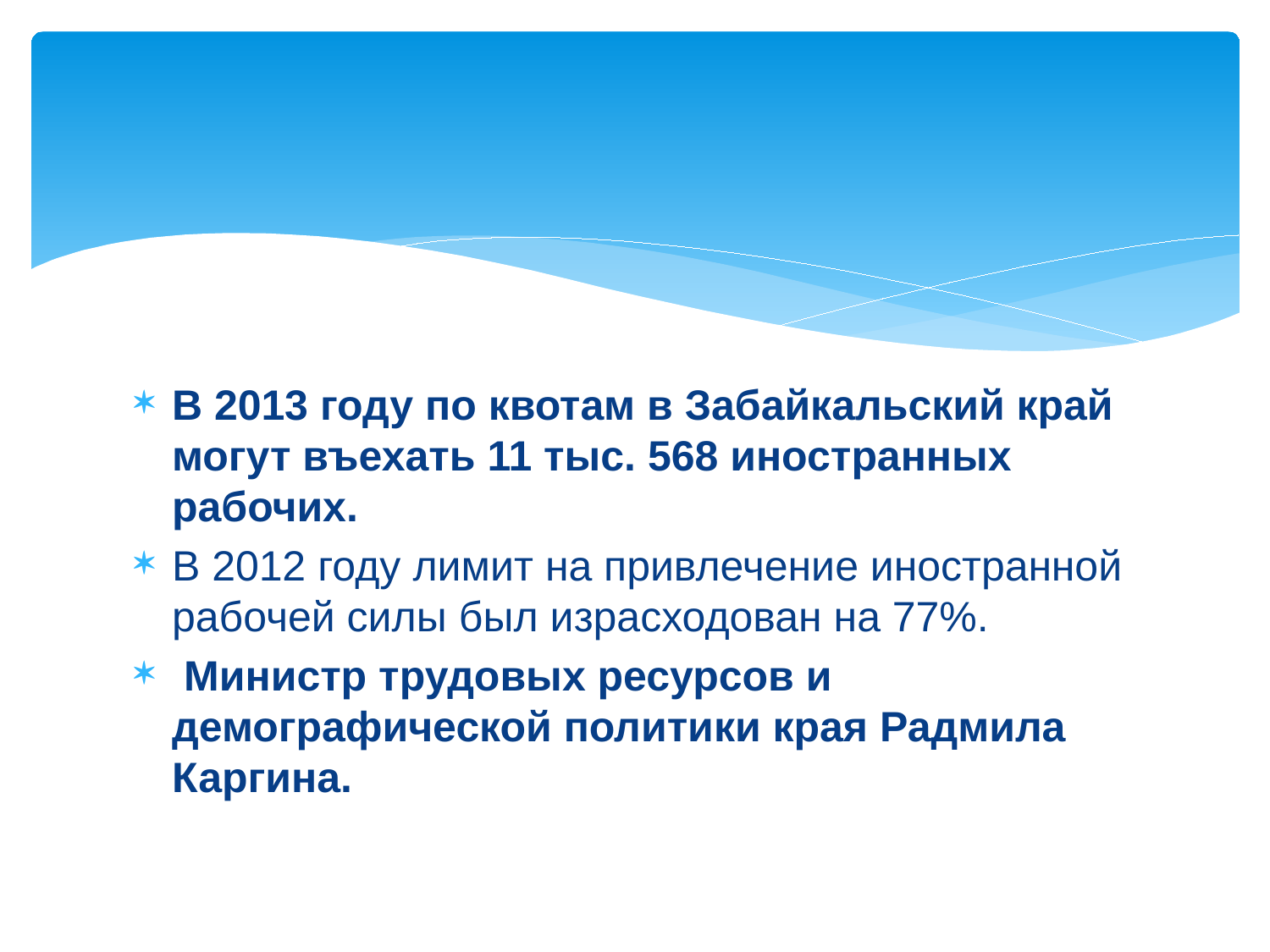

#
В 2013 году по квотам в Забайкальский край могут въехать 11 тыс. 568 иностранных рабочих.
В 2012 году лимит на привлечение иностранной рабочей силы был израсходован на 77%.
 Министр трудовых ресурсов и демографической политики края Радмила Каргина.